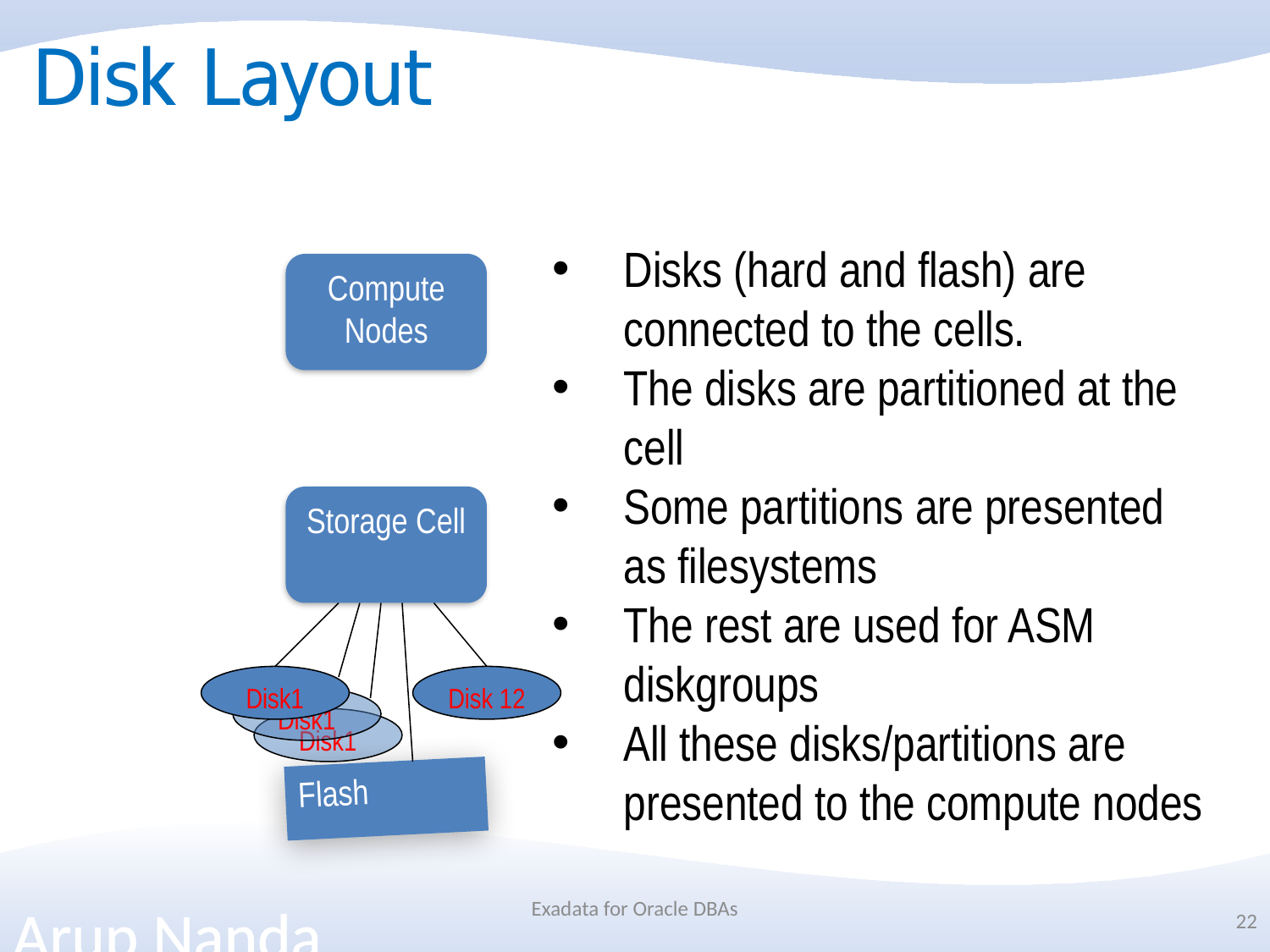

# Disk Layout
Disks (hard and flash) are connected to the cells.
The disks are partitioned at the cell
Some partitions are presented as filesystems
The rest are used for ASM diskgroups
All these disks/partitions are presented to the compute nodes
Compute Nodes
Storage Cell
Disk1
Disk 12
Disk1
Disk1
Flash
Exadata for Oracle DBAs
22